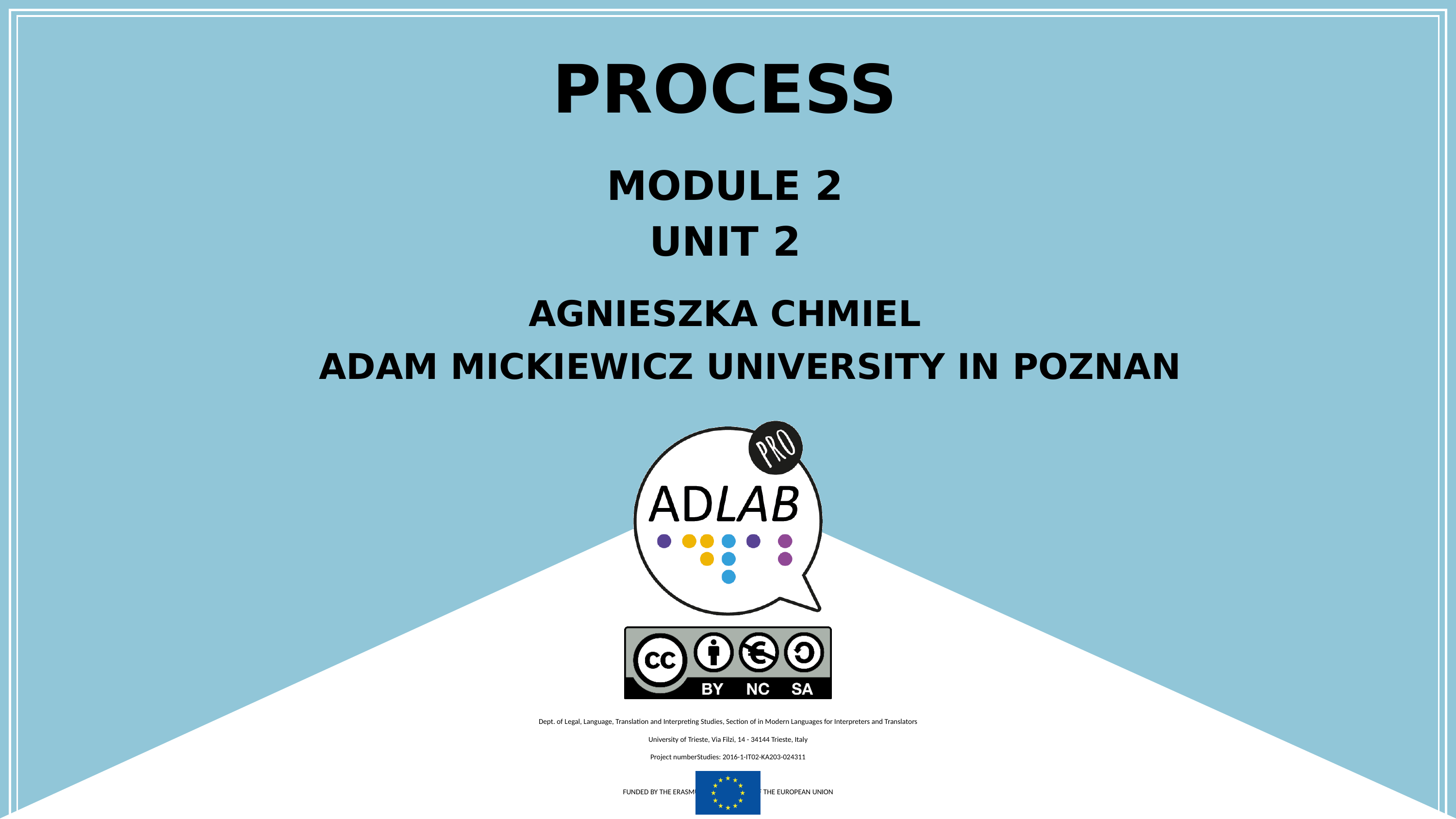

# process
Module 2
Unit 2
Agnieszka Chmiel
Adam mickiewicz university in poznan